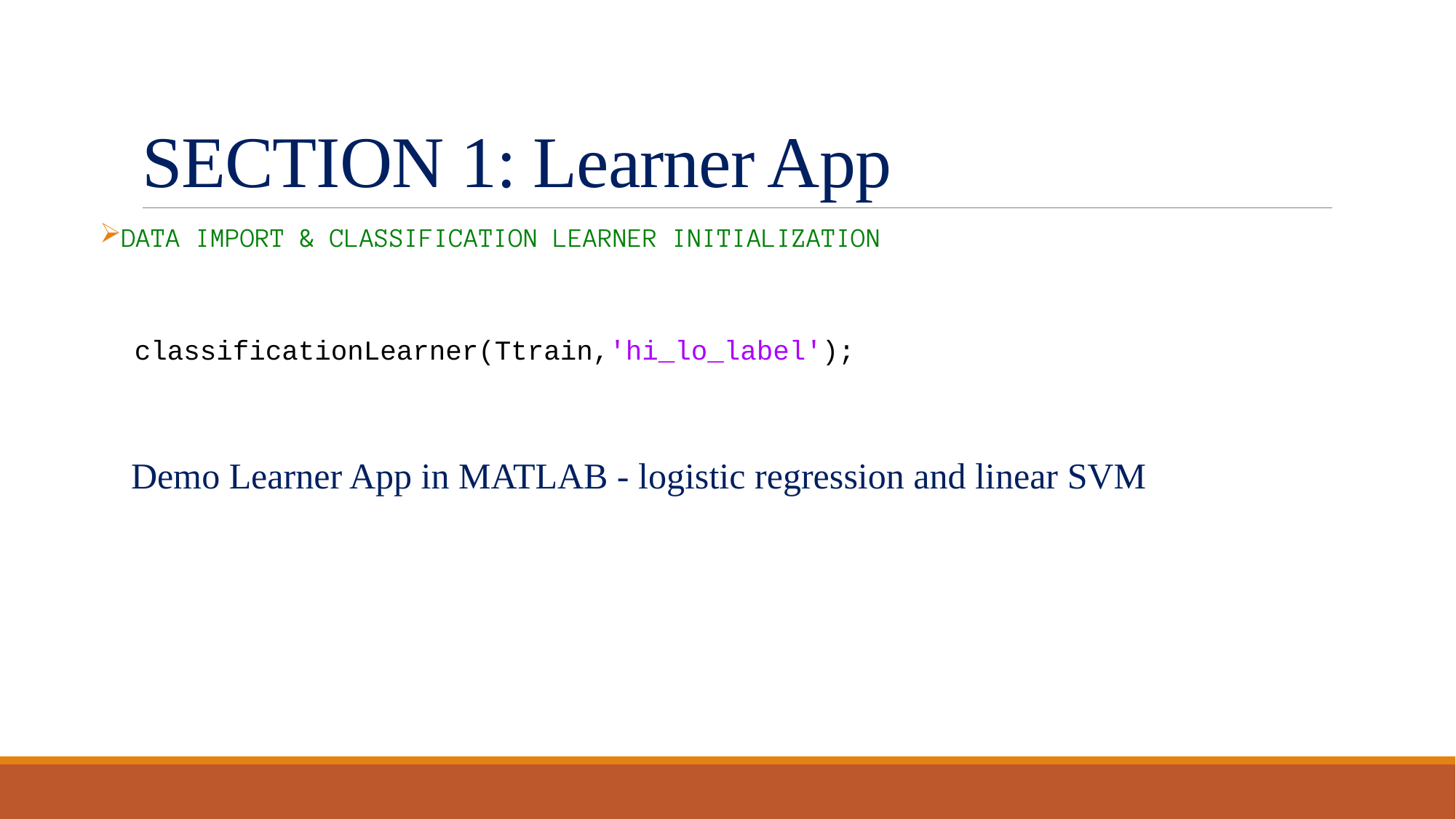

# SECTION 1: Learner App
DATA IMPORT & CLASSIFICATION LEARNER INITIALIZATION

Demo Learner App in MATLAB - logistic regression and linear SVM

classificationLearner(Ttrain,'hi_lo_label');